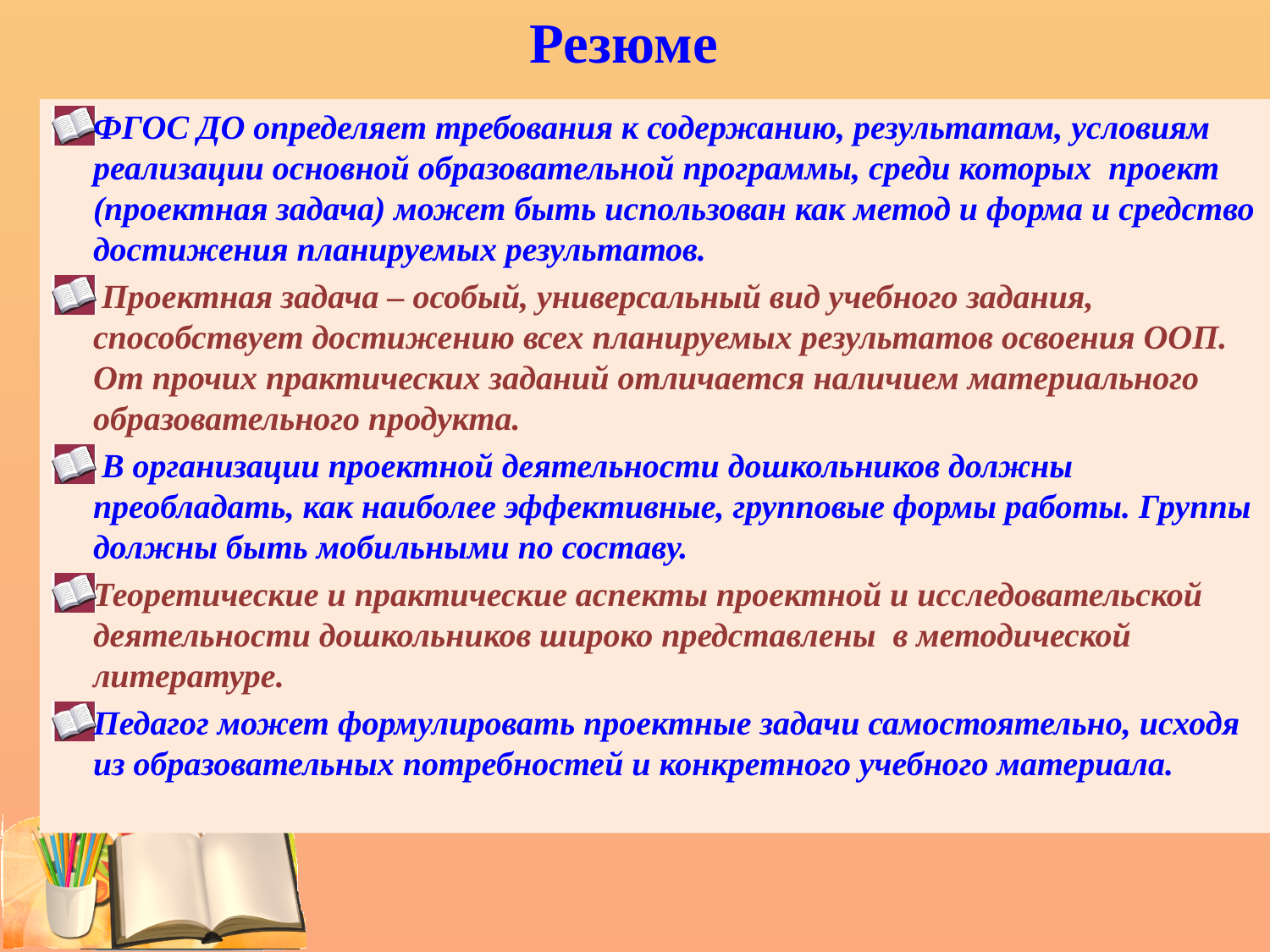

# Резюме
ФГОС ДО определяет требования к содержанию, результатам, условиям реализации основной образовательной программы, среди которых  проект (проектная задача) может быть использован как метод и форма и средство достижения планируемых результатов.
 Проектная задача – особый, универсальный вид учебного задания, способствует достижению всех планируемых результатов освоения ООП. От прочих практических заданий отличается наличием материального образовательного продукта.
 В организации проектной деятельности дошкольников должны преобладать, как наиболее эффективные, групповые формы работы. Группы должны быть мобильными по составу.
Теоретические и практические аспекты проектной и исследовательской деятельности дошкольников широко представлены  в методической литературе.
Педагог может формулировать проектные задачи самостоятельно, исходя из образовательных потребностей и конкретного учебного материала.